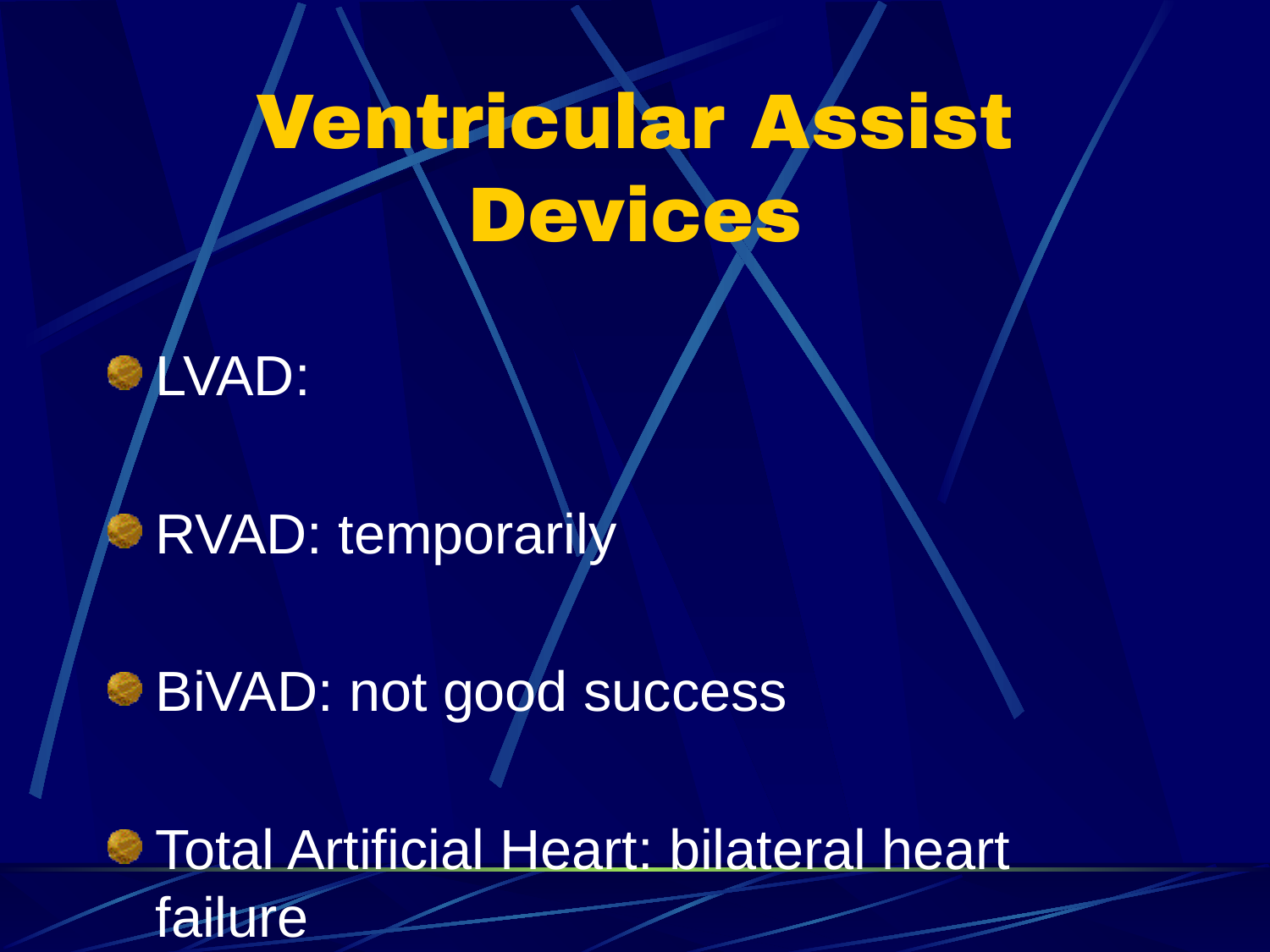

# Ventricular Assist Devices

LVAD:

RVAD: temporarily

BiVAD: not good success

Total Artificial Heart: bilateral heart failure